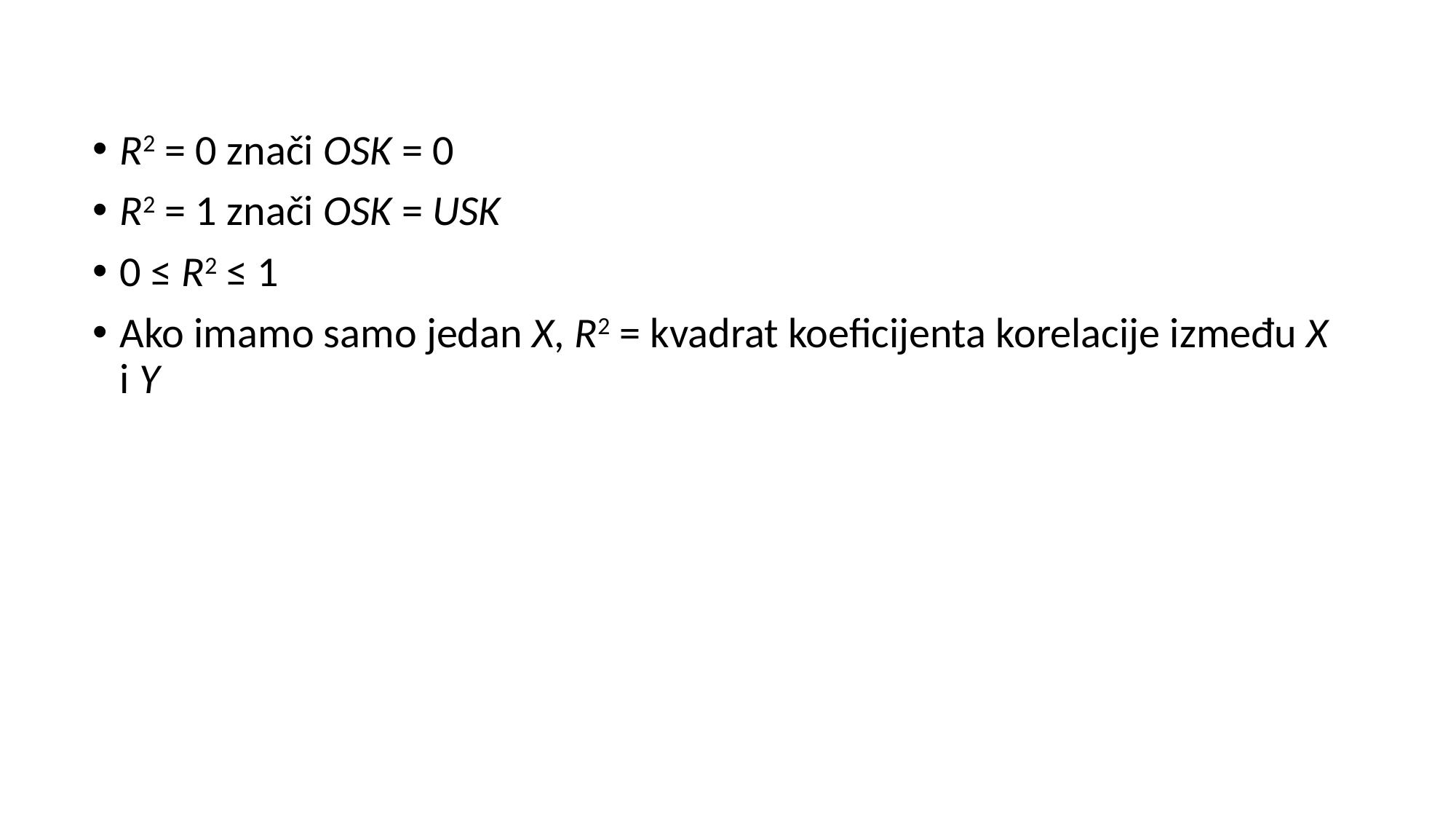

R2 = 0 znači OSK = 0
R2 = 1 znači OSK = USK
0 ≤ R2 ≤ 1
Ako imamo samo jedan X, R2 = kvadrat koeficijenta korelacije između X i Y